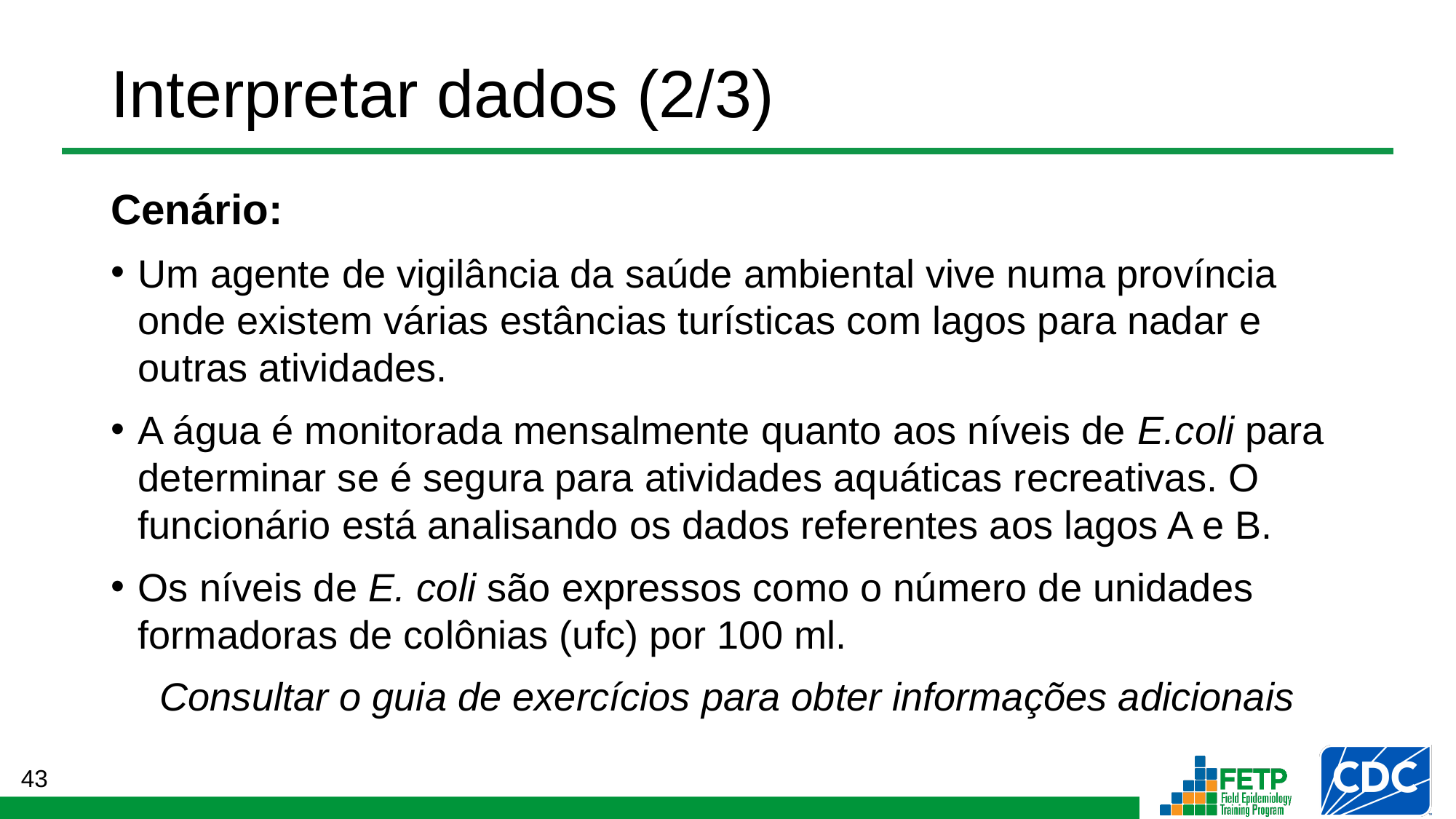

# Interpretar dados (2/3)
Cenário:
Um agente de vigilância da saúde ambiental vive numa província onde existem várias estâncias turísticas com lagos para nadar e outras atividades.
A água é monitorada mensalmente quanto aos níveis de E.coli para determinar se é segura para atividades aquáticas recreativas. O funcionário está analisando os dados referentes aos lagos A e B.
Os níveis de E. coli são expressos como o número de unidades formadoras de colônias (ufc) por 100 ml.
Consultar o guia de exercícios para obter informações adicionais